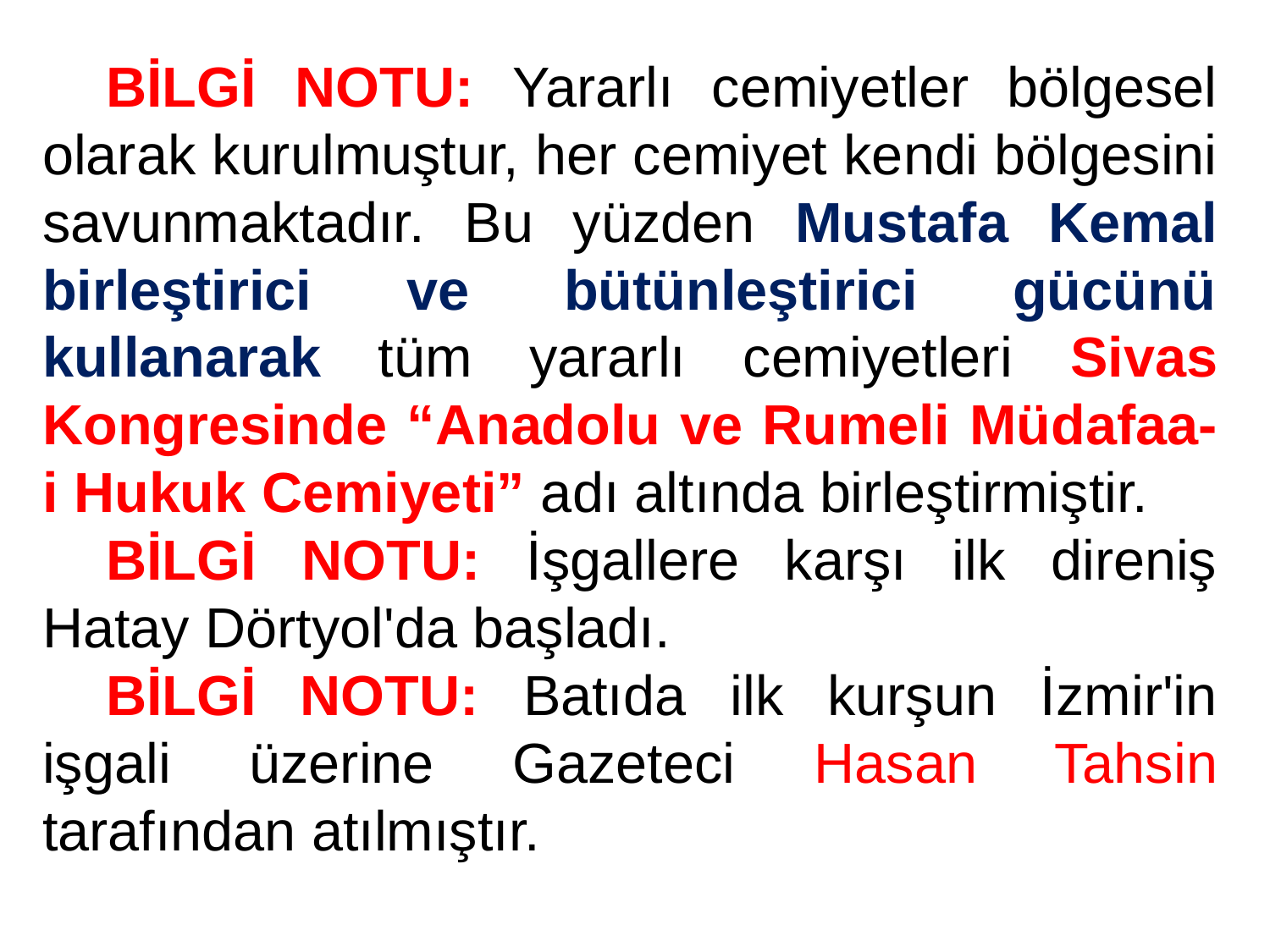

BİLGİ NOTU: Yararlı cemiyetler bölgesel olarak kurulmuştur, her cemiyet kendi bölgesini savunmaktadır. Bu yüzden Mustafa Kemal birleştirici ve bütünleştirici gücünü kullanarak tüm yararlı cemiyetleri Sivas Kongresinde “Anadolu ve Rumeli Müdafaa-i Hukuk Cemiyeti” adı altında birleştirmiştir.
BİLGİ NOTU: İşgallere karşı ilk direniş Hatay Dörtyol'da başladı.
BİLGİ NOTU: Batıda ilk kurşun İzmir'in işgali üzerine Gazeteci Hasan Tahsin tarafından atılmıştır.